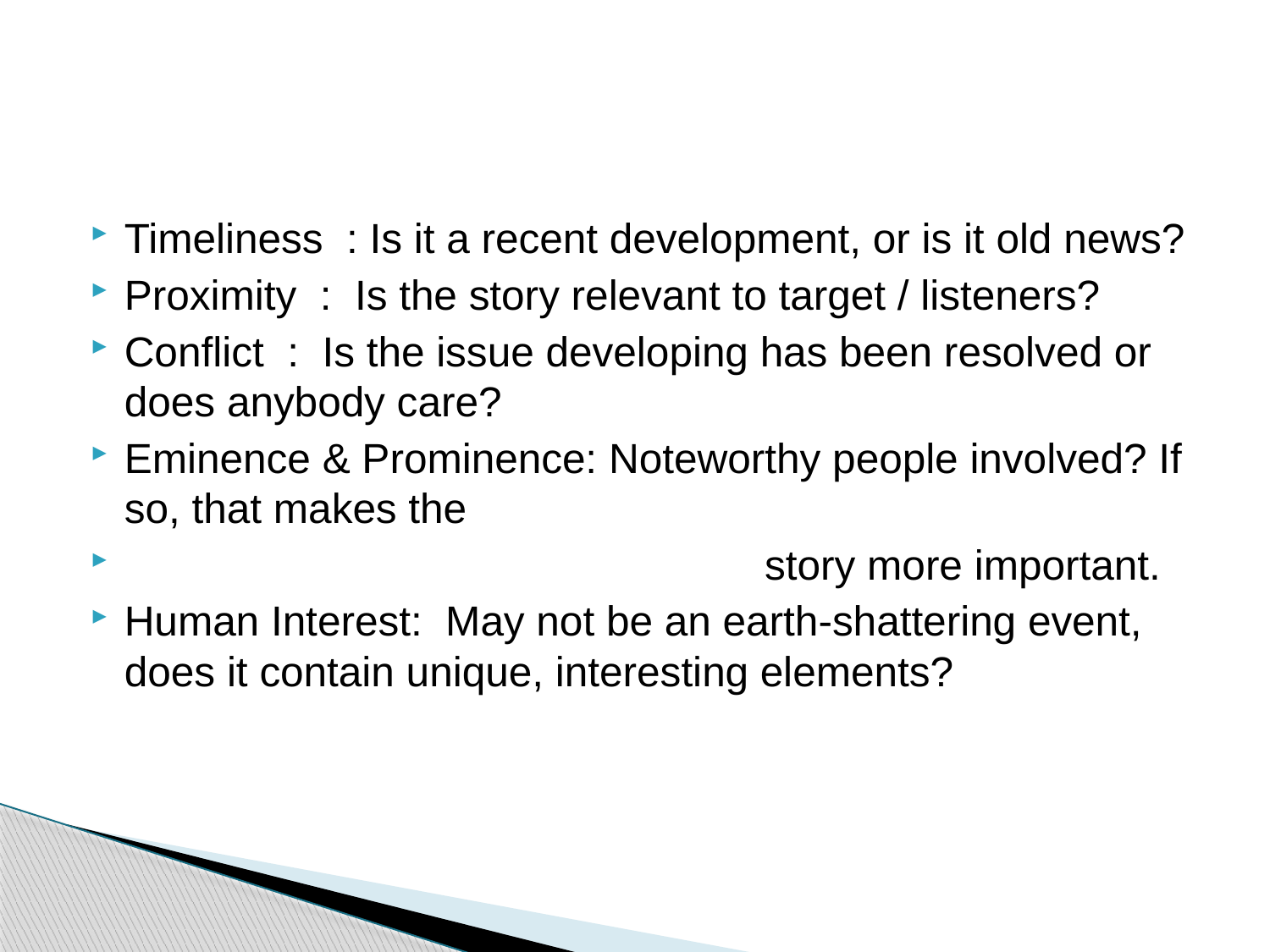

#
Timeliness  : Is it a recent development, or is it old news?
Proximity  :  Is the story relevant to target / listeners?
Conflict  :  Is the issue developing has been resolved or does anybody care?
Eminence & Prominence: Noteworthy people involved? If so, that makes the
                                                       story more important.
Human Interest:  May not be an earth-shattering event, does it contain unique, interesting elements?